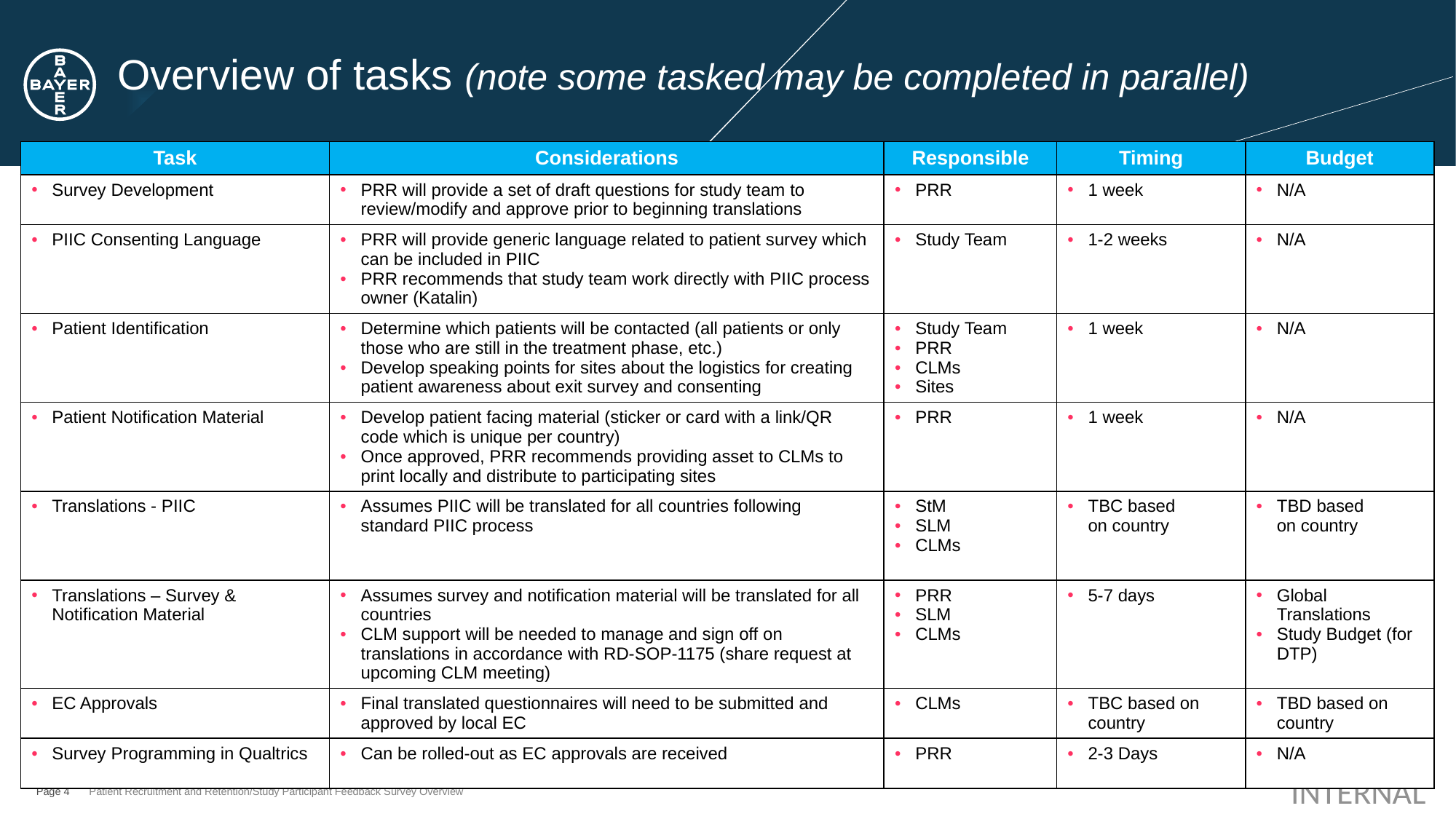

# Overview of tasks (note some tasked may be completed in parallel)
| Task | Considerations | Responsible | Timing | Budget |
| --- | --- | --- | --- | --- |
| Survey Development | PRR will provide a set of draft questions for study team to review/modify and approve prior to beginning translations | PRR | 1 week | N/A |
| PIIC Consenting Language | PRR will provide generic language related to patient survey which can be included in PIIC  PRR recommends that study team work directly with PIIC process owner (Katalin) | Study Team | 1-2 weeks | N/A |
| Patient Identification | Determine which patients will be contacted (all patients or only those who are still in the treatment phase, etc.)  Develop speaking points for sites about the logistics for creating patient awareness about exit survey and consenting | Study Team PRR CLMs Sites | 1 week | N/A |
| Patient Notification Material | Develop patient facing material (sticker or card with a link/QR code which is unique per country) Once approved, PRR recommends providing asset to CLMs to print locally and distribute to participating sites | PRR | 1 week | N/A |
| Translations - PIIC | Assumes PIIC will be translated for all countries following standard PIIC process | StM SLM CLMs | TBC based on country | TBD based on country |
| Translations – Survey & Notification Material | Assumes survey and notification material will be translated for all countries  CLM support will be needed to manage and sign off on translations in accordance with RD-SOP-1175 (share request at upcoming CLM meeting) | PRR SLM CLMs | 5-7 days | Global Translations Study Budget (for DTP) |
| EC Approvals | Final translated questionnaires will need to be submitted and approved by local EC | CLMs | TBC based on country | TBD based on country |
| Survey Programming in Qualtrics | Can be rolled-out as EC approvals are received | PRR | 2-3 Days | N/A |
Page 4
Patient Recruitment and Retention/Study Participant Feedback Survey Overview